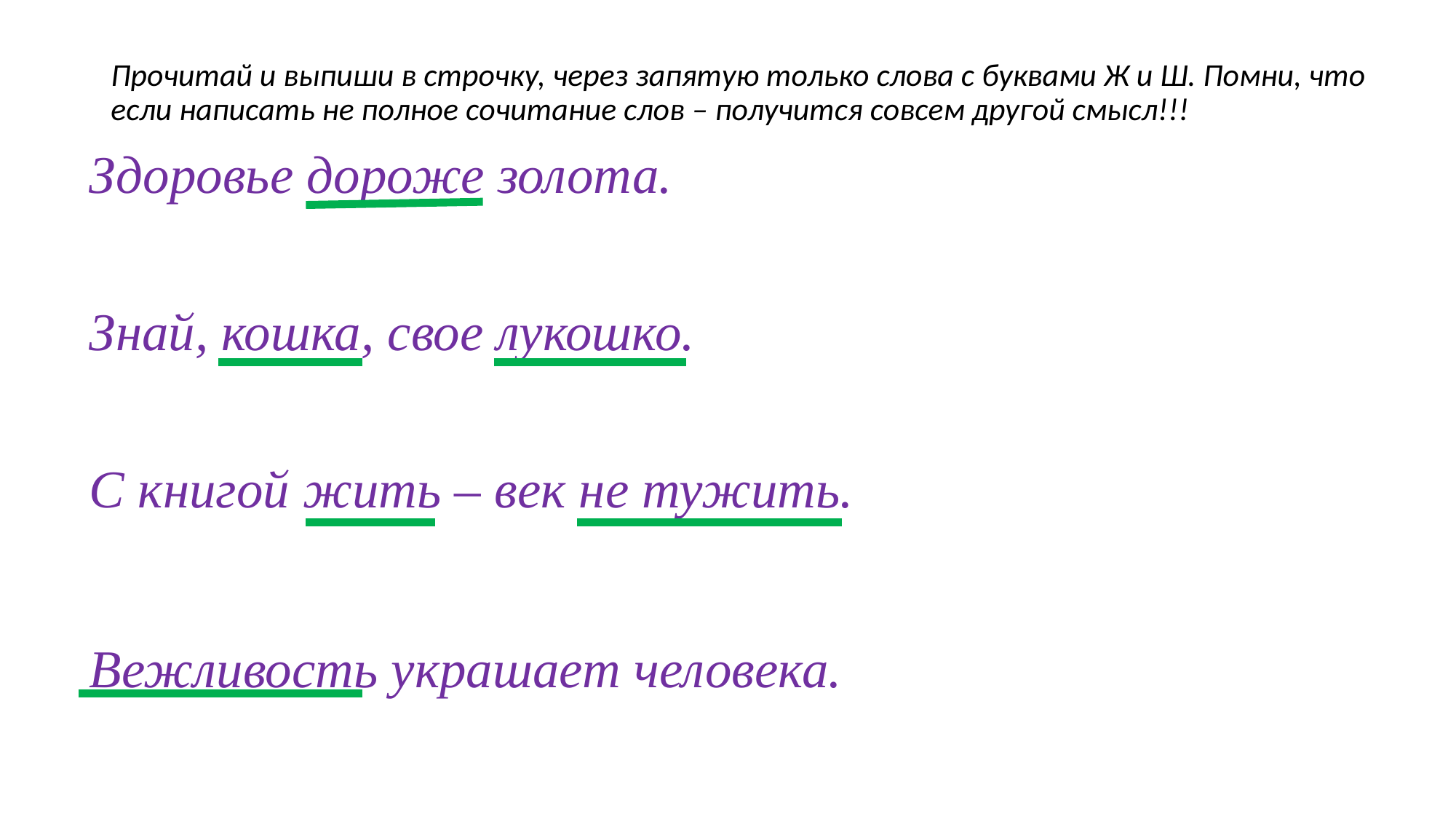

# Прочитай и выпиши в строчку, через запятую только слова с буквами Ж и Ш. Помни, что если написать не полное сочитание слов – получится совсем другой смысл!!!
Здоровье дороже золота.
Знай, кошка, свое лукошко.
С книгой жить – век не тужить.
Вежливость украшает человека.